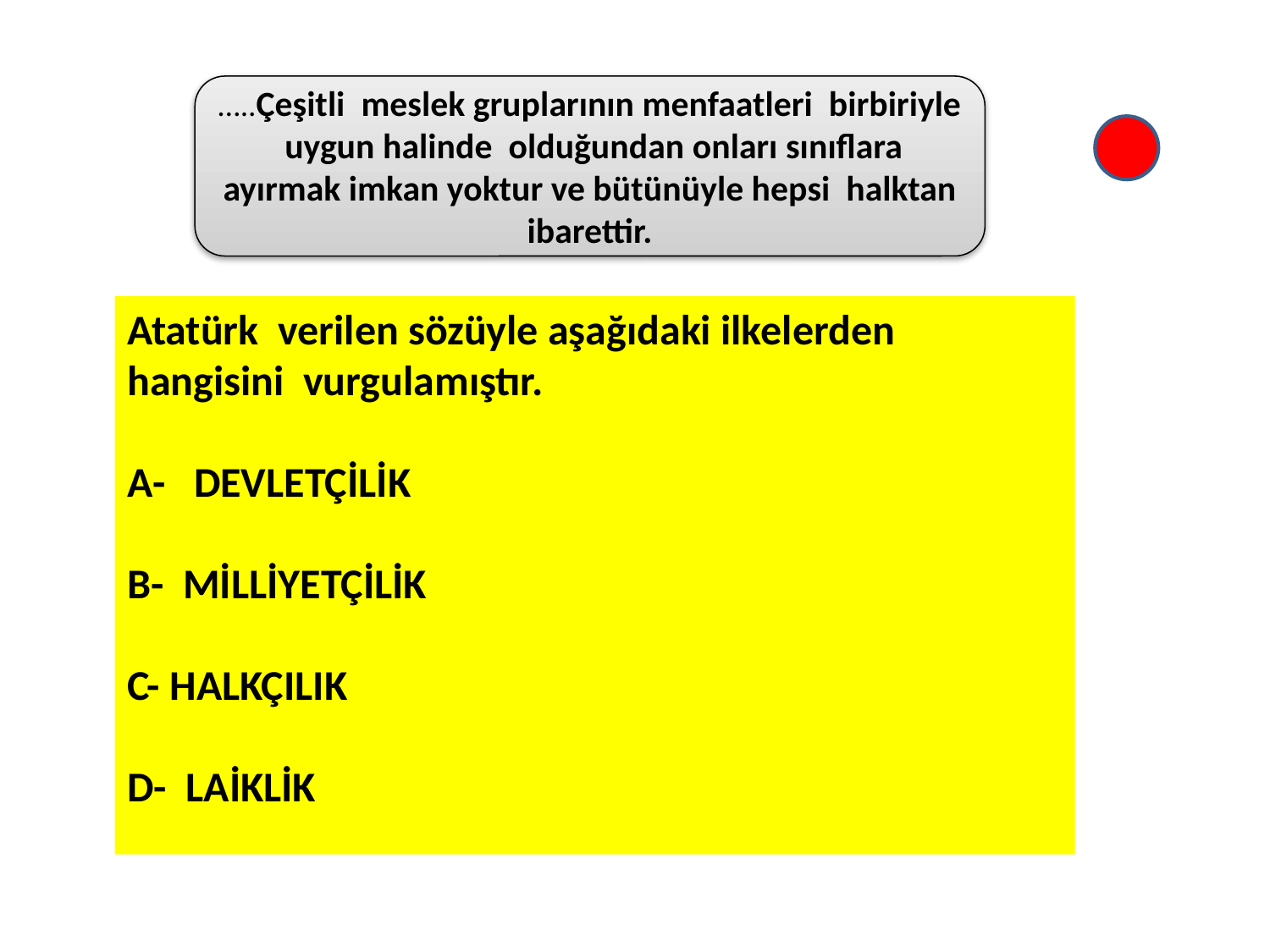

…..Çeşitli  meslek gruplarının menfaatleri  birbiriyle  uygun halinde  olduğundan onları sınıflara ayırmak imkan yoktur ve bütünüyle hepsi  halktan ibarettir.

Atatürk  verilen sözüyle aşağıdaki ilkelerden hangisini  vurgulamıştır.

A-   DEVLETÇİLİK

B-  MİLLİYETÇİLİK

C- HALKÇILIK

D-  LAİKLİK